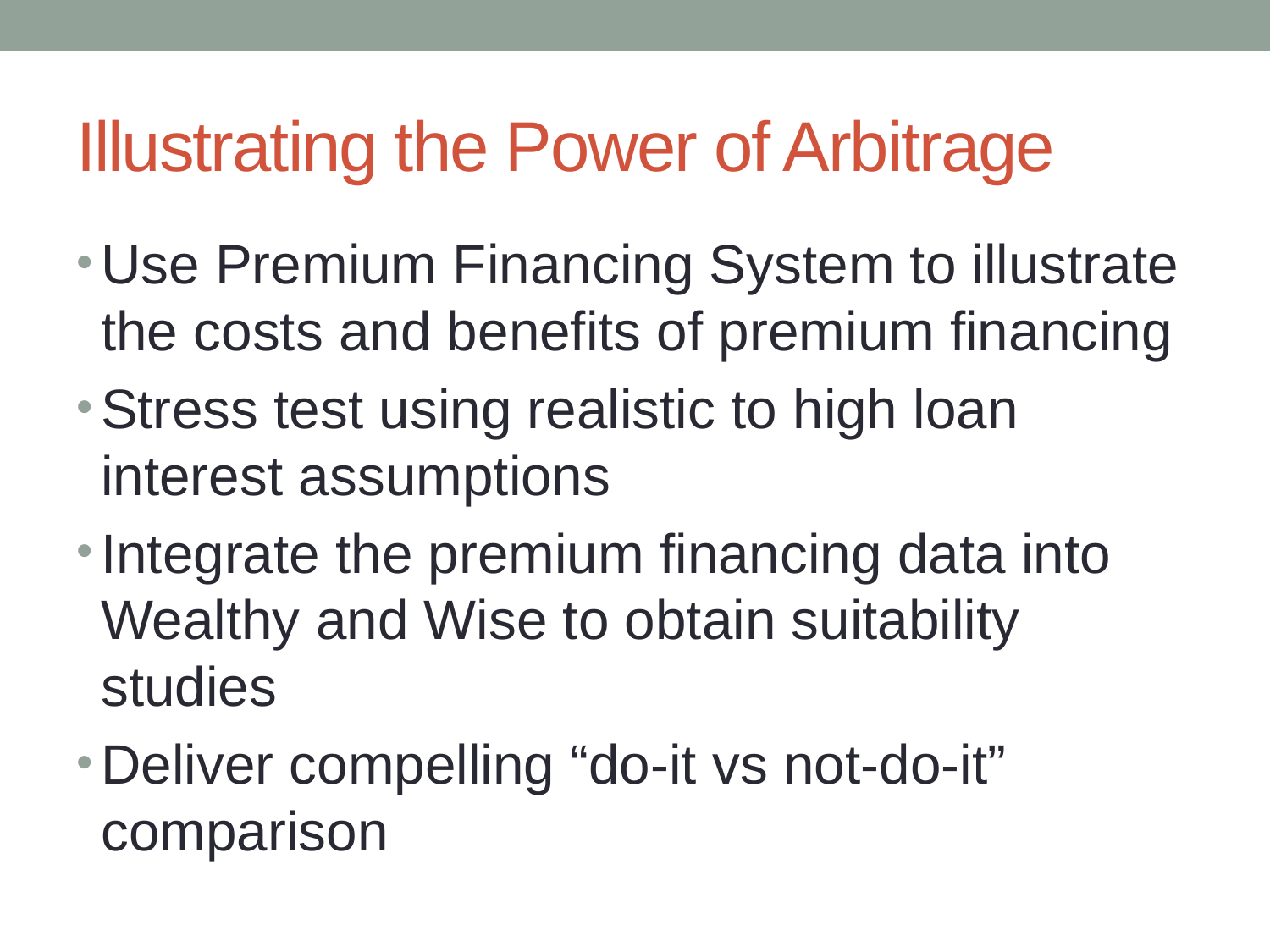

# Illustrating the Power of Arbitrage
Use Premium Financing System to illustrate the costs and benefits of premium financing
Stress test using realistic to high loan interest assumptions
Integrate the premium financing data into Wealthy and Wise to obtain suitability studies
Deliver compelling “do-it vs not-do-it” comparison